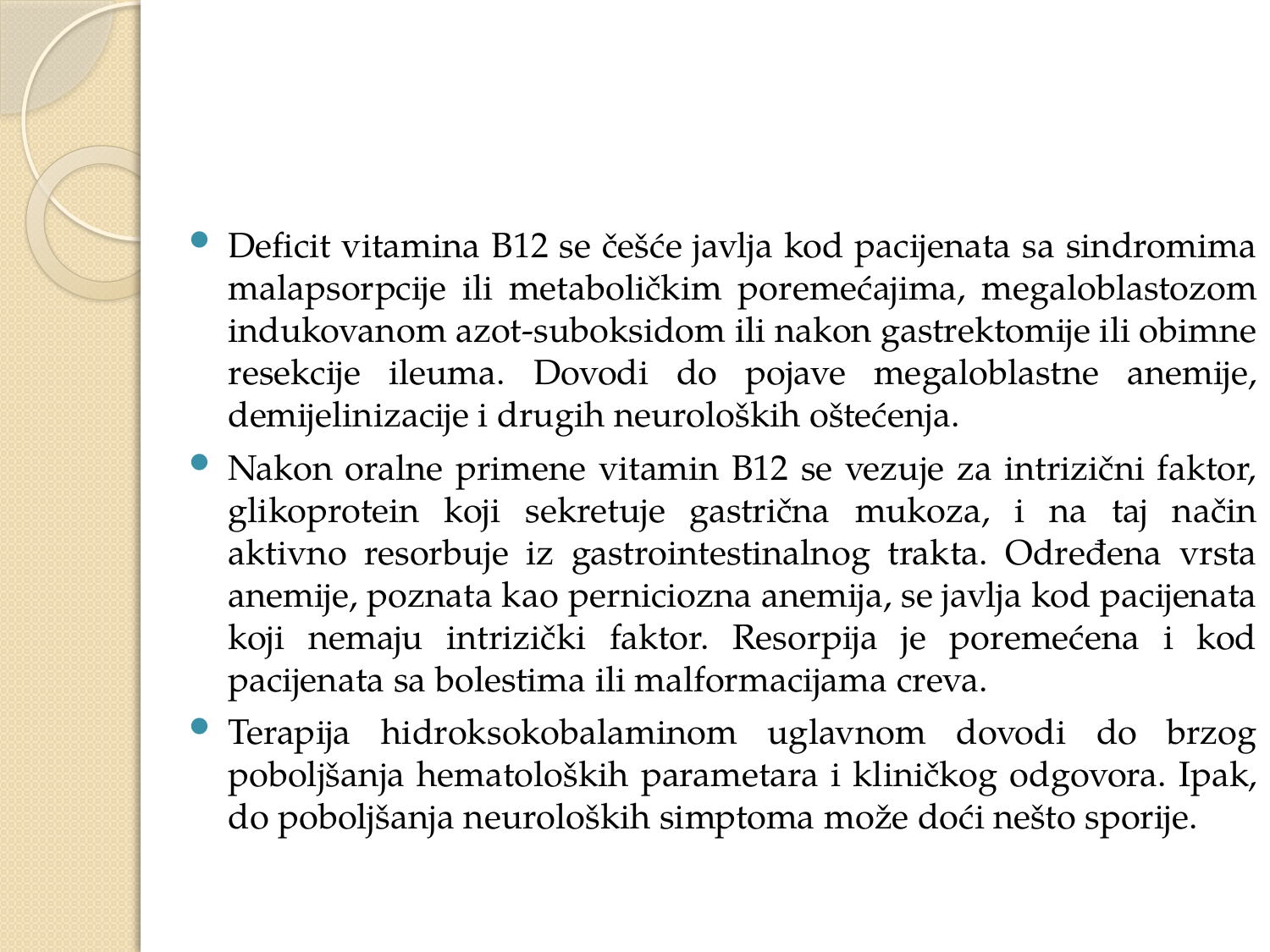

#
Deficit vitamina B12 se češće javlja kod pacijenata sa sindromima malapsorpcije ili metaboličkim poremećajima, megaloblastozom indukovanom azot-suboksidom ili nakon gastrektomije ili obimne resekcije ileuma. Dovodi do pojave megaloblastne anemije, demijelinizacije i drugih neuroloških oštećenja.
Nakon oralne primene vitamin B12 se vezuje za intrizični faktor, glikoprotein koji sekretuje gastrična mukoza, i na taj način aktivno resorbuje iz gastrointestinalnog trakta. Određena vrsta anemije, poznata kao perniciozna anemija, se javlja kod pacijenata koji nemaju intrizički faktor. Resorpija je poremećena i kod pacijenata sa bolestima ili malformacijama creva.
Terapija hidroksokobalaminom uglavnom dovodi do brzog poboljšanja hematoloških parametara i kliničkog odgovora. Ipak, do poboljšanja neuroloških simptoma može doći nešto sporije.